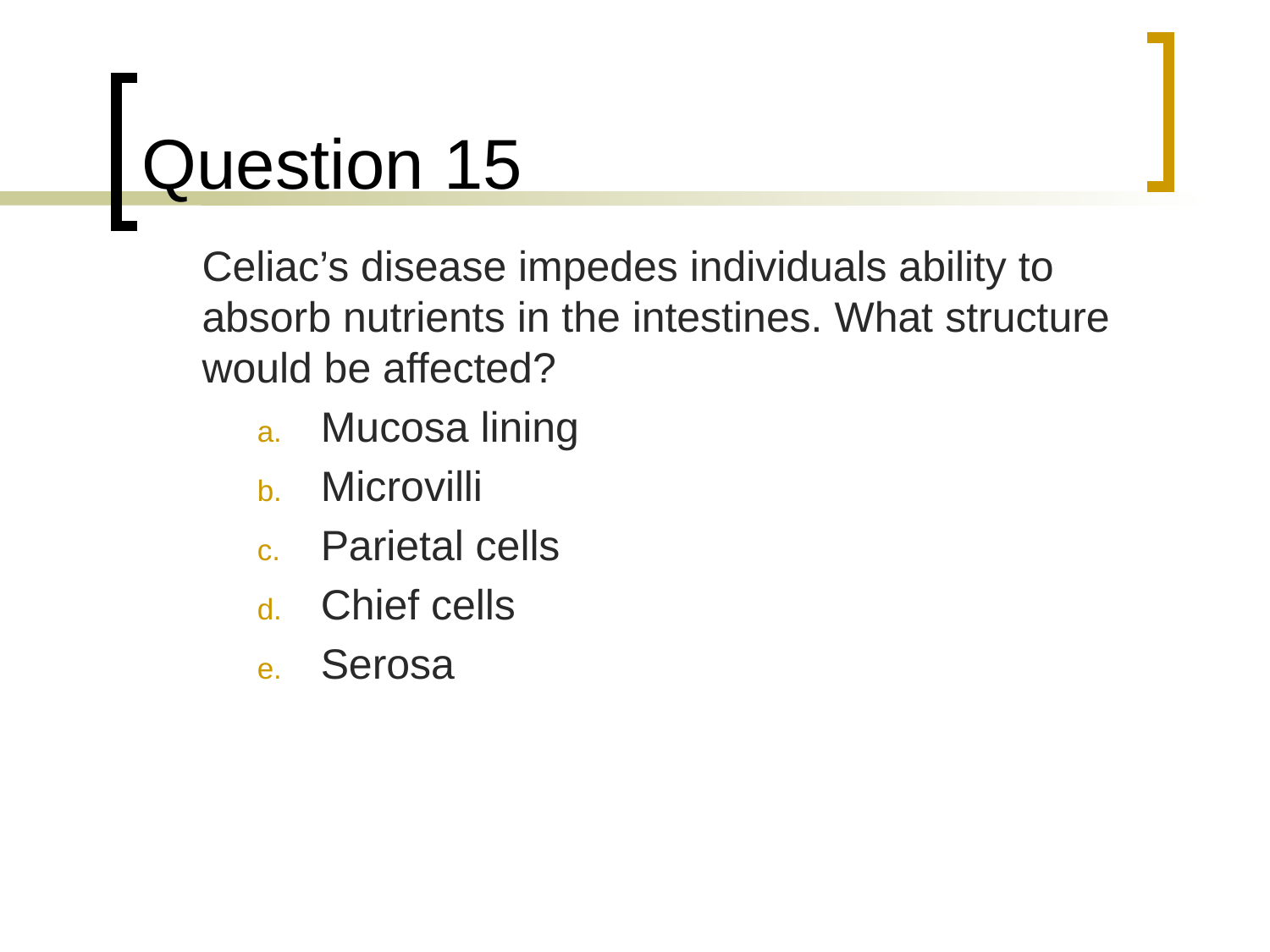

# Question 15
	Celiac’s disease impedes individuals ability to absorb nutrients in the intestines. What structure would be affected?
Mucosa lining
Microvilli
Parietal cells
Chief cells
Serosa